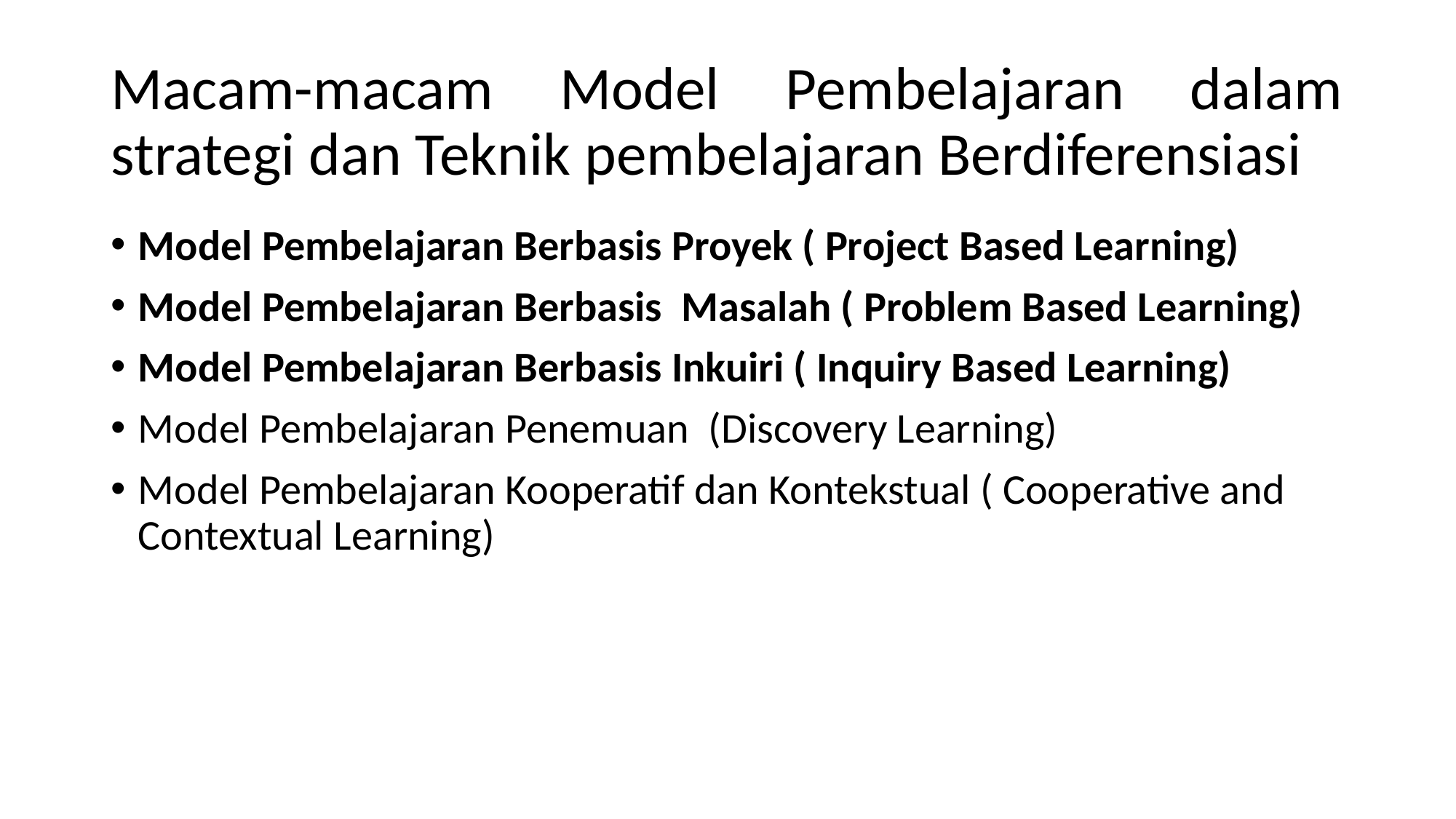

# Macam-macam Model Pembelajaran dalam strategi dan Teknik pembelajaran Berdiferensiasi
Model Pembelajaran Berbasis Proyek ( Project Based Learning)
Model Pembelajaran Berbasis  Masalah ( Problem Based Learning)
Model Pembelajaran Berbasis Inkuiri ( Inquiry Based Learning)
Model Pembelajaran Penemuan  (Discovery Learning)
Model Pembelajaran Kooperatif dan Kontekstual ( Cooperative and Contextual Learning)